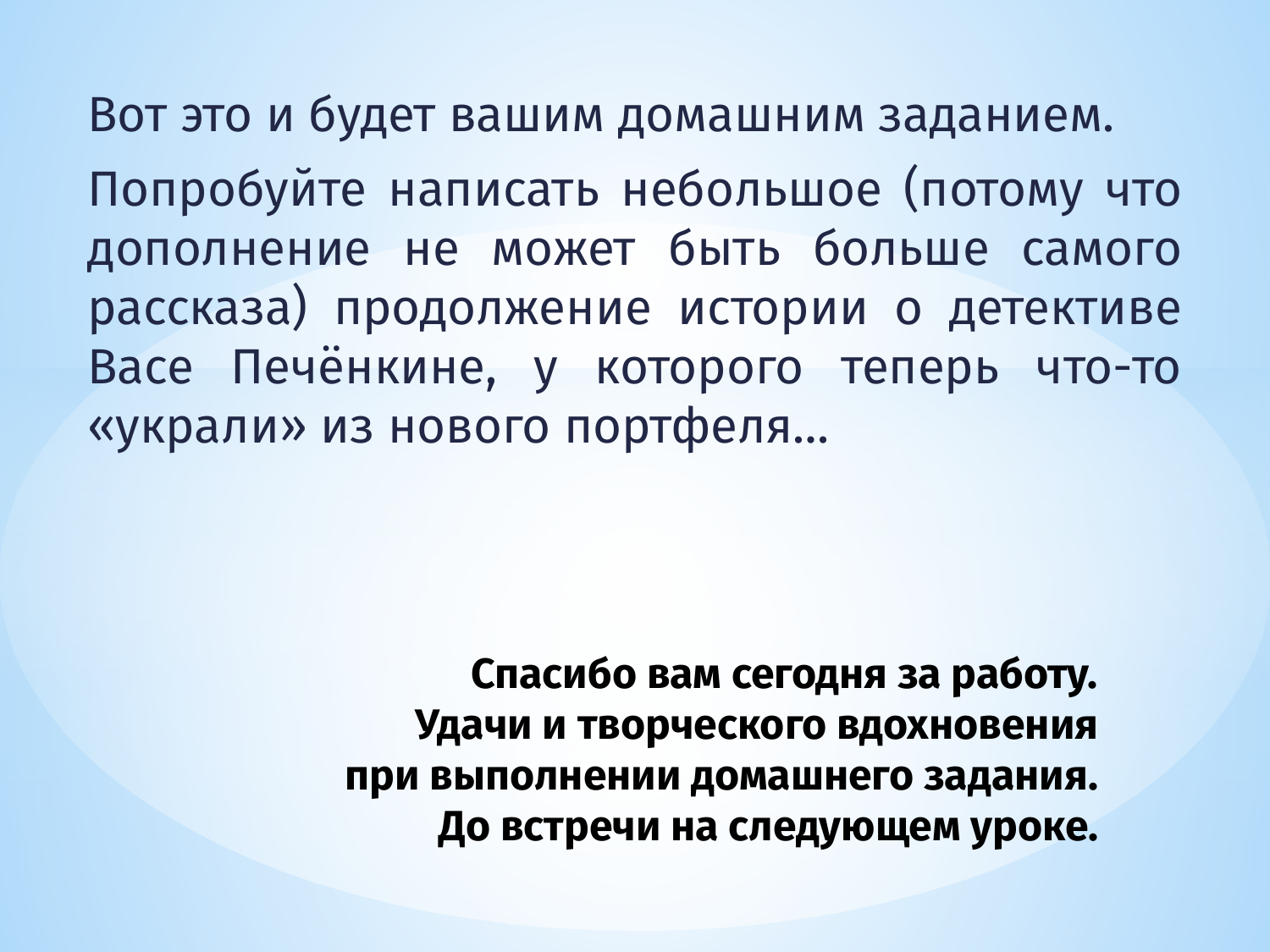

Вот это и будет вашим домашним заданием.
Попробуйте написать небольшое (потому что дополнение не может быть больше самого рассказа) продолжение истории о детективе Васе Печёнкине, у которого теперь что-то «украли» из нового портфеля…
# Спасибо вам сегодня за работу. Удачи и творческого вдохновения при выполнении домашнего задания. До встречи на следующем уроке.